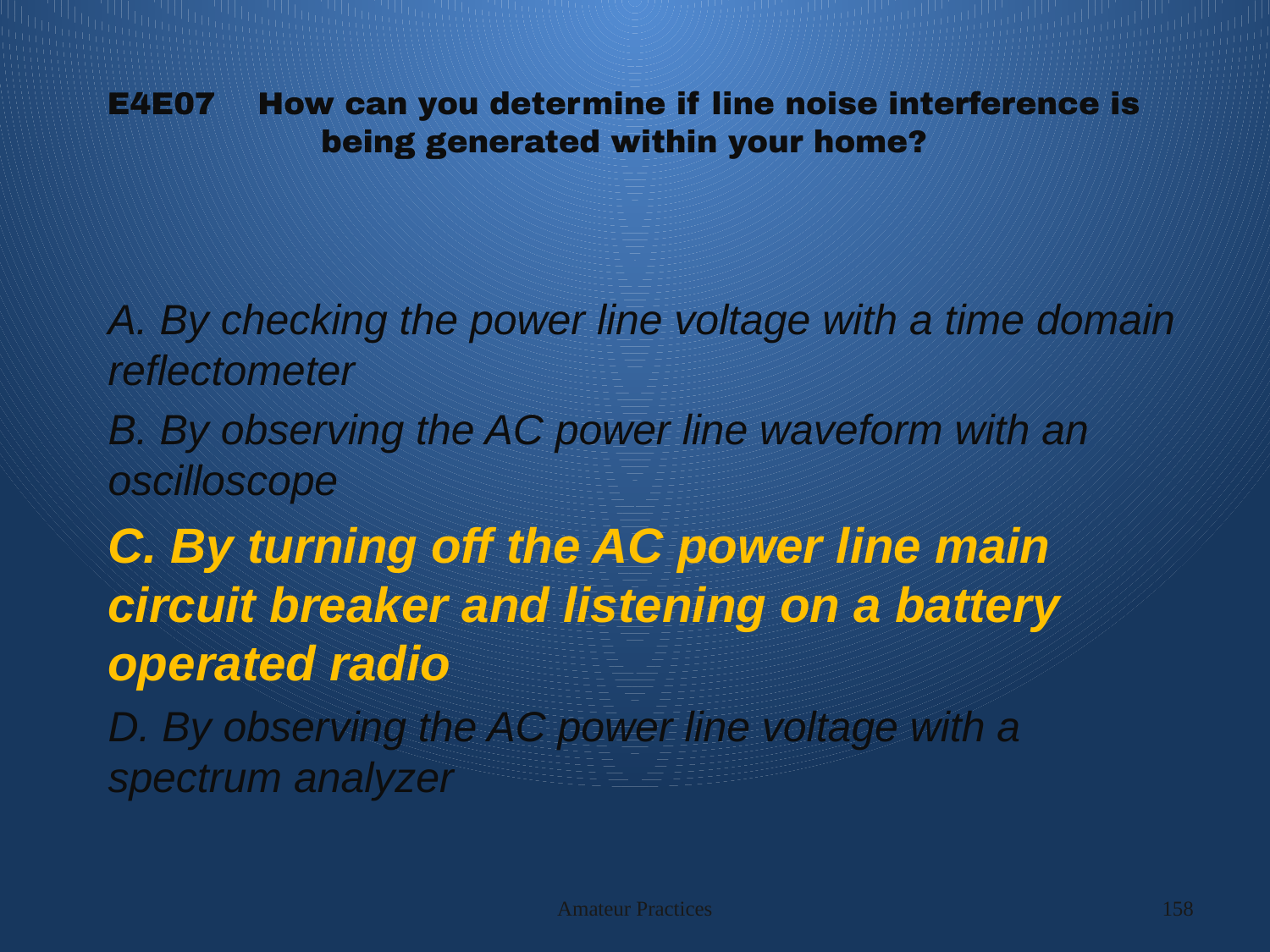

# E4E07    How can you determine if line noise interference is being generated within your home?
A. By checking the power line voltage with a time domain reflectometer
B. By observing the AC power line waveform with an oscilloscope
C. By turning off the AC power line main circuit breaker and listening on a battery operated radio
D. By observing the AC power line voltage with a spectrum analyzer
Amateur Practices
158